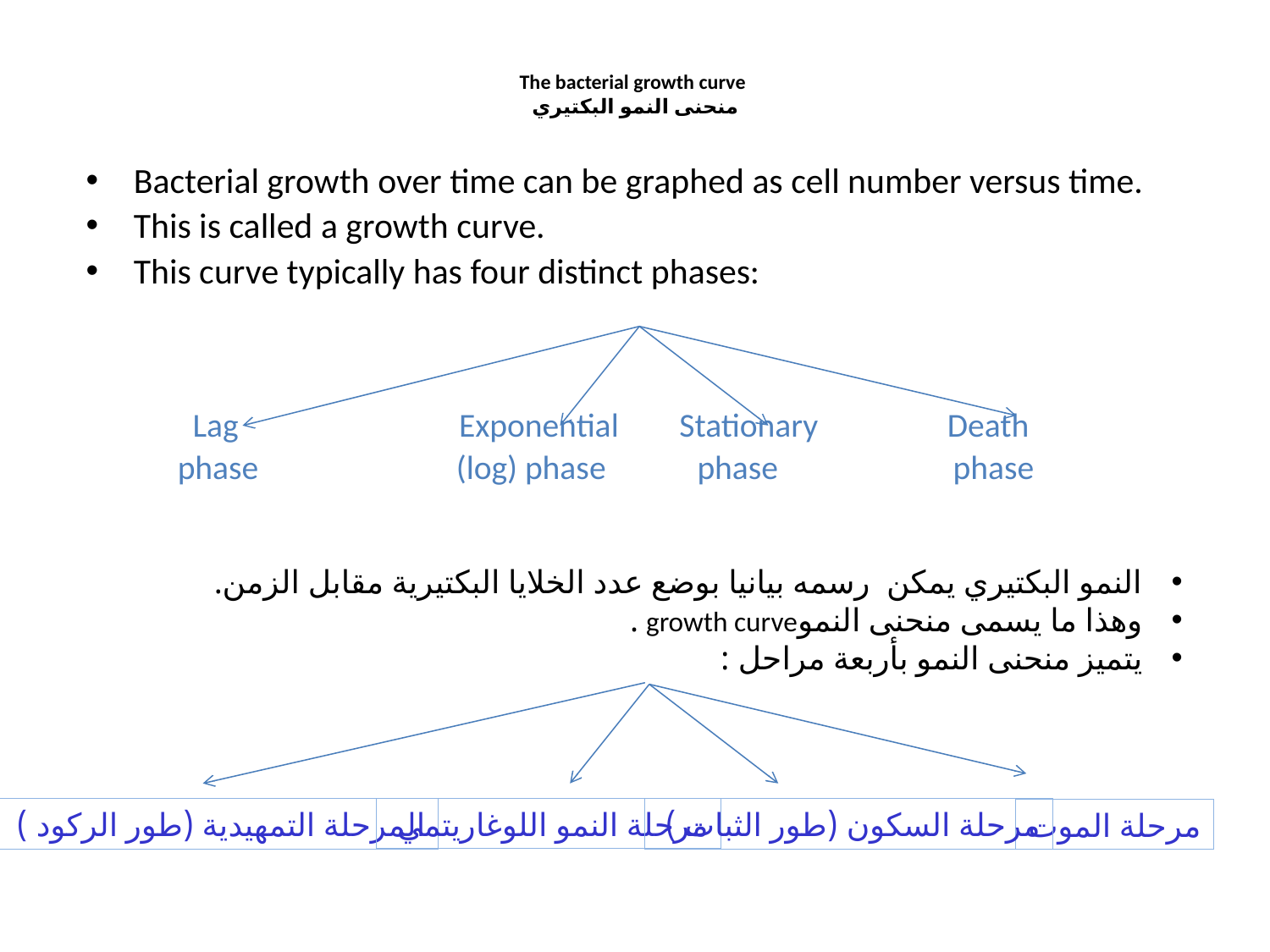

# The bacterial growth curve منحنى النمو البكتيري
Bacterial growth over time can be graphed as cell number versus time.
This is called a growth curve.
This curve typically has four distinct phases:

              Lag                             Exponential        Stationary                 Death
            phase                          (log) phase            phase                       phase
النمو البكتيري يمكن  رسمه بيانيا بوضع عدد الخلايا البكتيرية مقابل الزمن.
وهذا ما يسمى منحنى النموgrowth curve .
يتميز منحنى النمو بأربعة مراحل :
مرحلة النمو اللوغاريتمي
المرحلة التمهيدية (طور الركود )
مرحلة السكون (طور الثبات )
مرحلة الموت